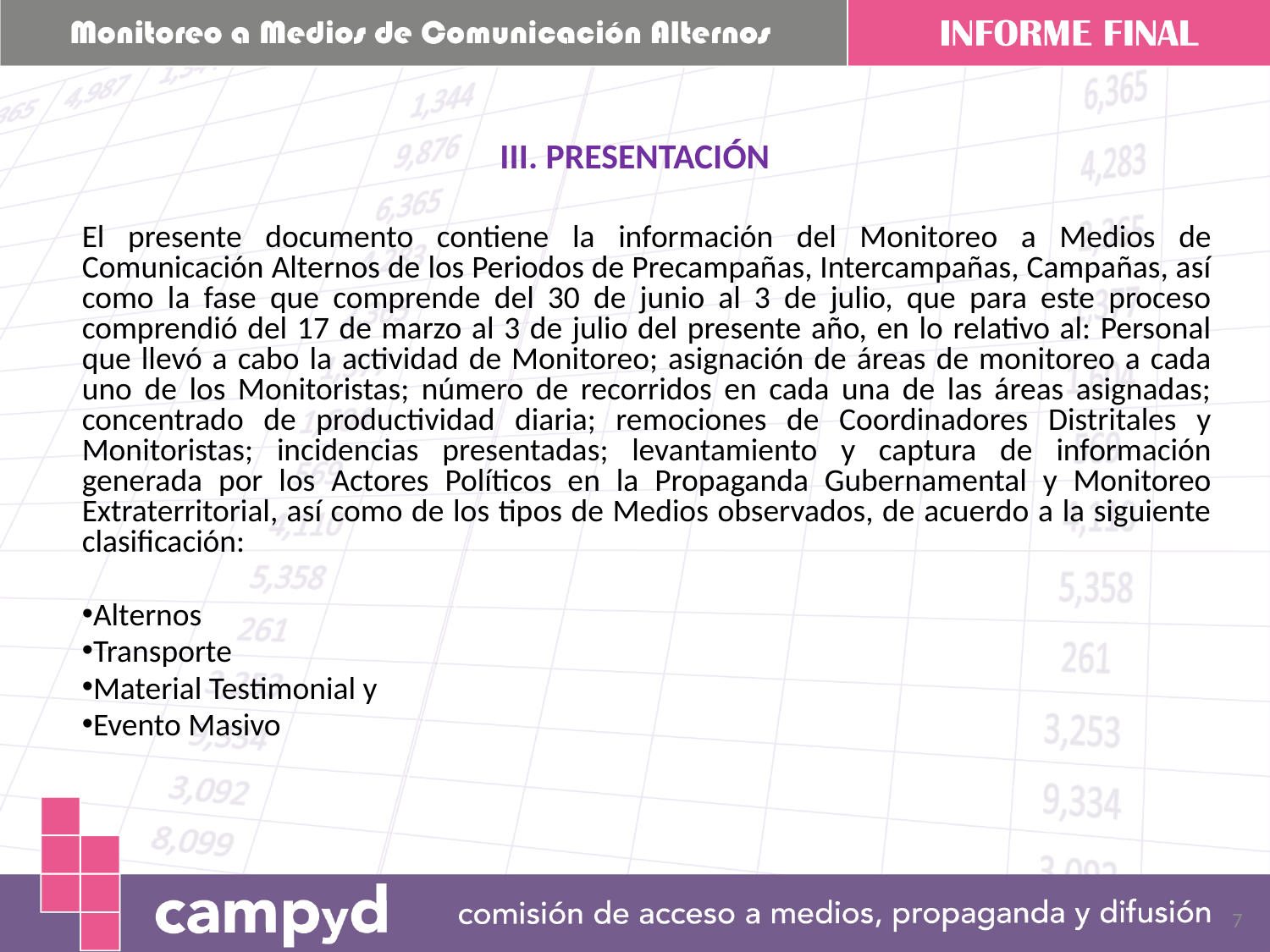

# III. PRESENTACIÓN
El presente documento contiene la información del Monitoreo a Medios de Comunicación Alternos de los Periodos de Precampañas, Intercampañas, Campañas, así como la fase que comprende del 30 de junio al 3 de julio, que para este proceso comprendió del 17 de marzo al 3 de julio del presente año, en lo relativo al: Personal que llevó a cabo la actividad de Monitoreo; asignación de áreas de monitoreo a cada uno de los Monitoristas; número de recorridos en cada una de las áreas asignadas; concentrado de productividad diaria; remociones de Coordinadores Distritales y Monitoristas; incidencias presentadas; levantamiento y captura de información generada por los Actores Políticos en la Propaganda Gubernamental y Monitoreo Extraterritorial, así como de los tipos de Medios observados, de acuerdo a la siguiente clasificación:

Alternos
Transporte
Material Testimonial y
Evento Masivo

7